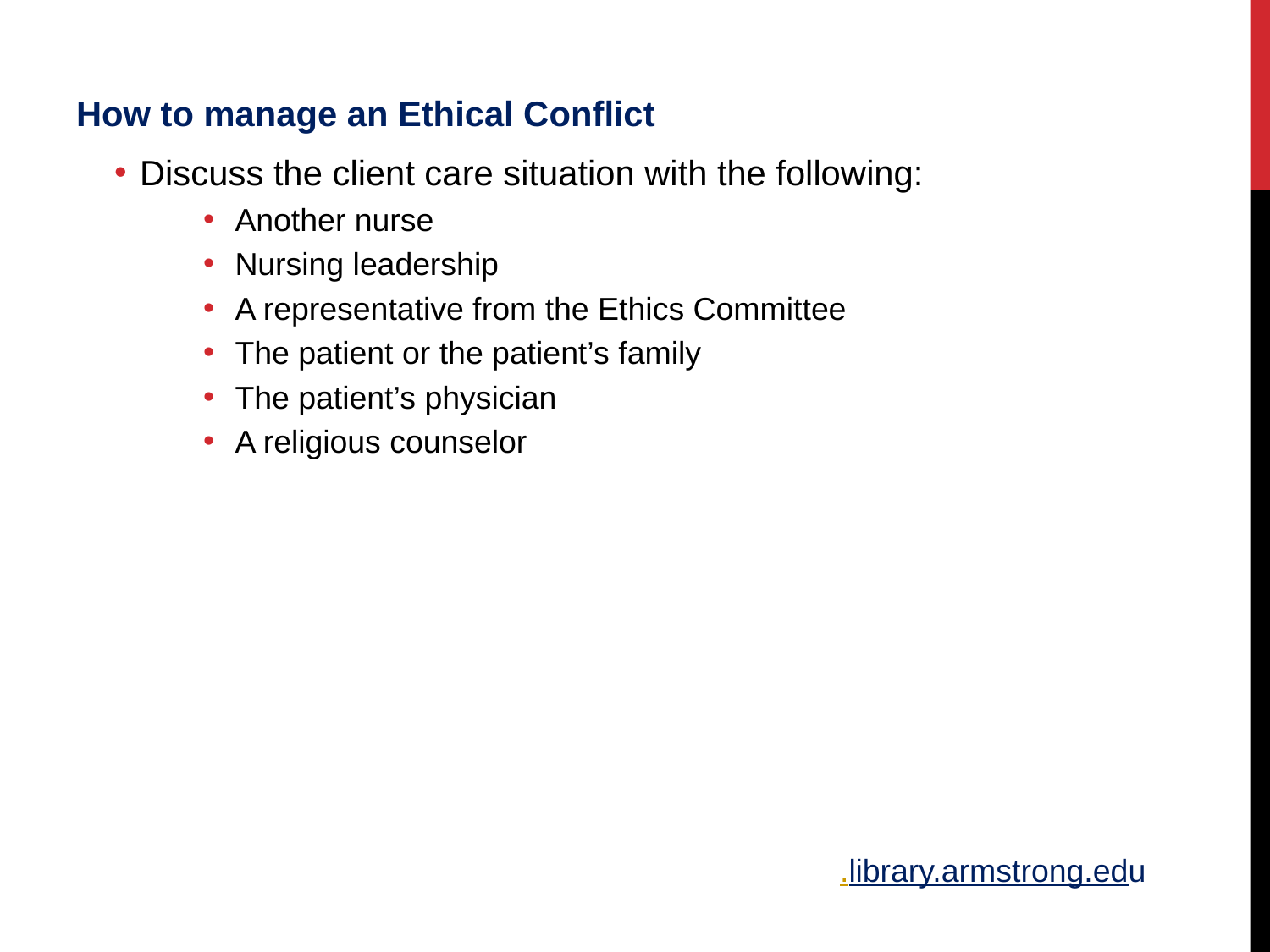

How to manage an Ethical Conflict
Discuss the client care situation with the following:
Another nurse
Nursing leadership
A representative from the Ethics Committee
The patient or the patient’s family
The patient’s physician
A religious counselor
.library.armstrong.edu